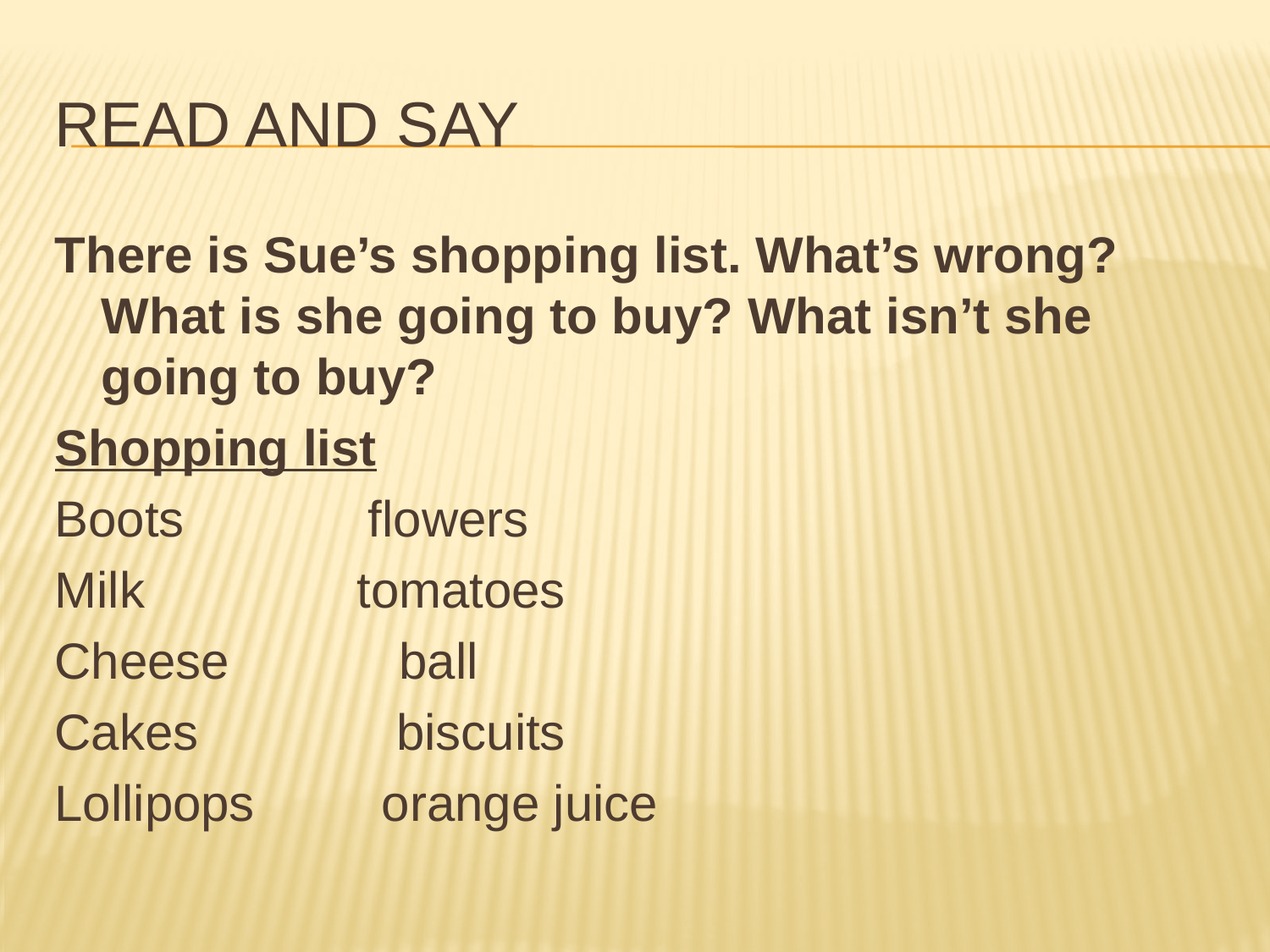

# Read and say
There is Sue’s shopping list. What’s wrong? What is she going to buy? What isn’t she going to buy?
Shopping list
Boots             flowers
Milk               tomatoes
Cheese            ball
Cakes              biscuits
Lollipops         orange juice